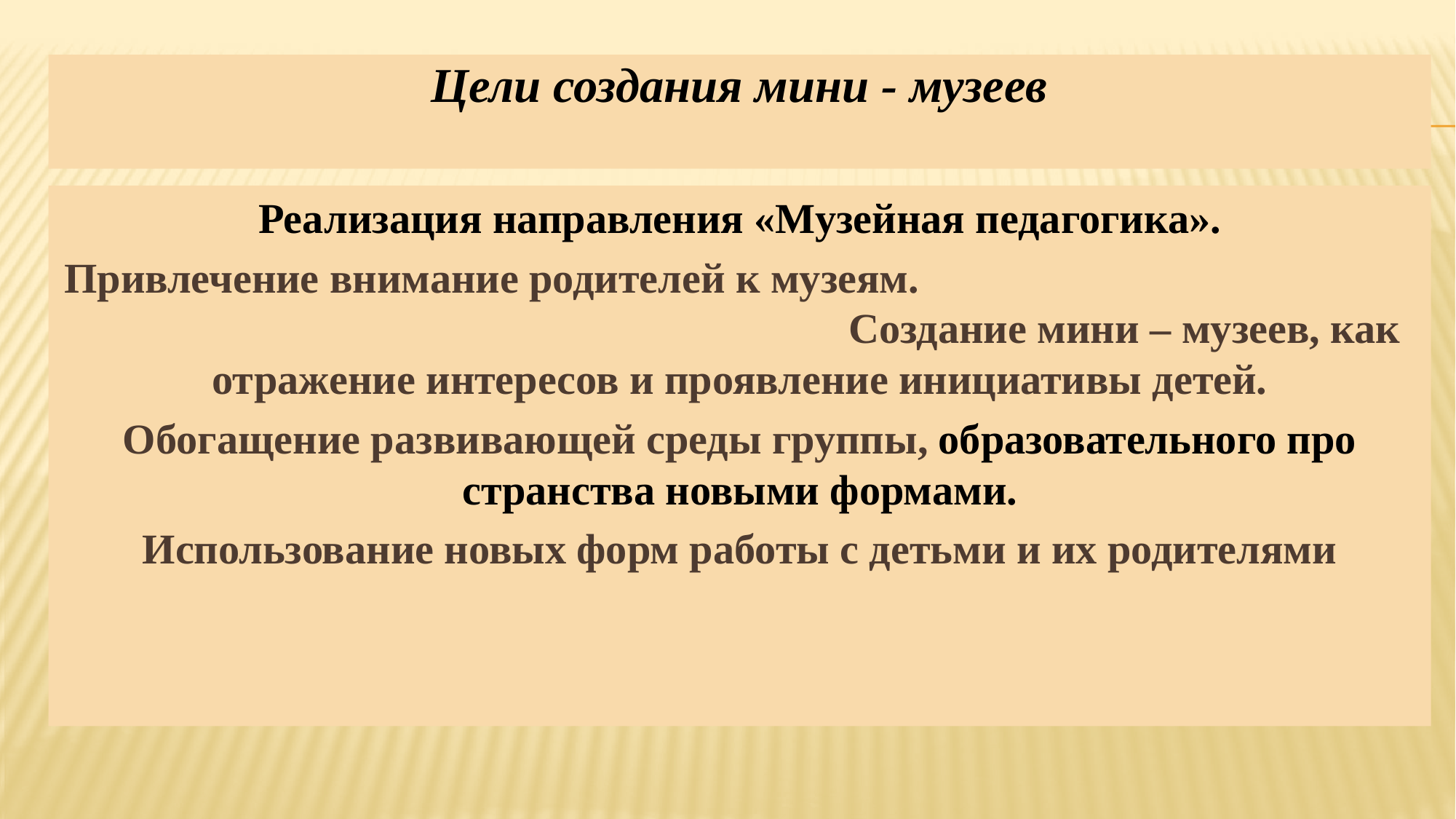

# Цели создания мини - музеев
Реализация направления «Музейная педагогика».
Привлечение внимание родителей к музеям.                                                                                                                         Создание мини – музеев, как отражение интересов и проявление инициативы детей.
Обогащение развивающей среды группы, образовательного про­странства новыми формами.
Использование новых форм работы с детьми и их родителями